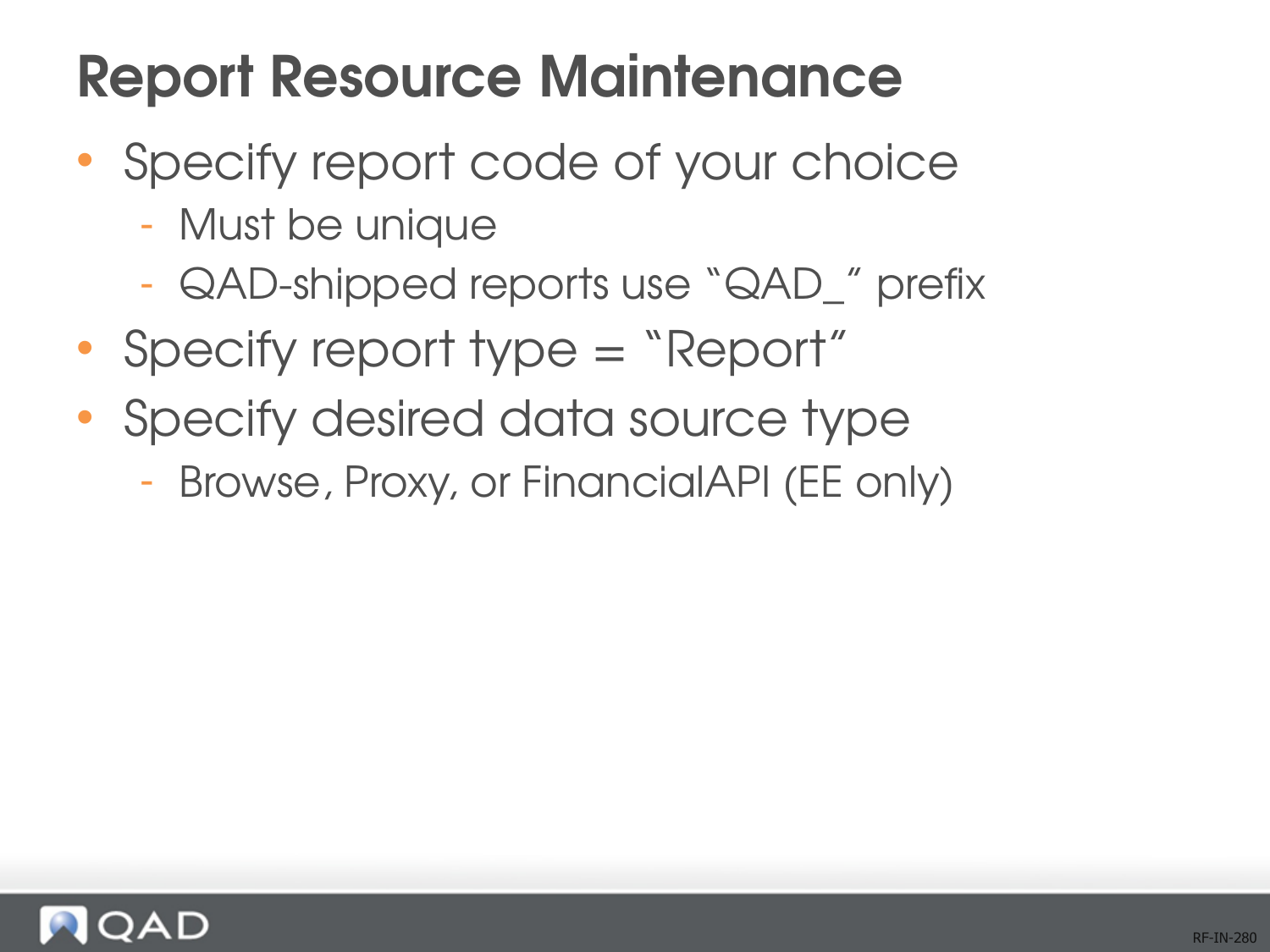

# Report Resource Maintenance
Specify report code of your choice
Must be unique
QAD-shipped reports use “QAD_” prefix
Specify report type = “Report”
Specify desired data source type
Browse, Proxy, or FinancialAPI (EE only)
RF-IN-280